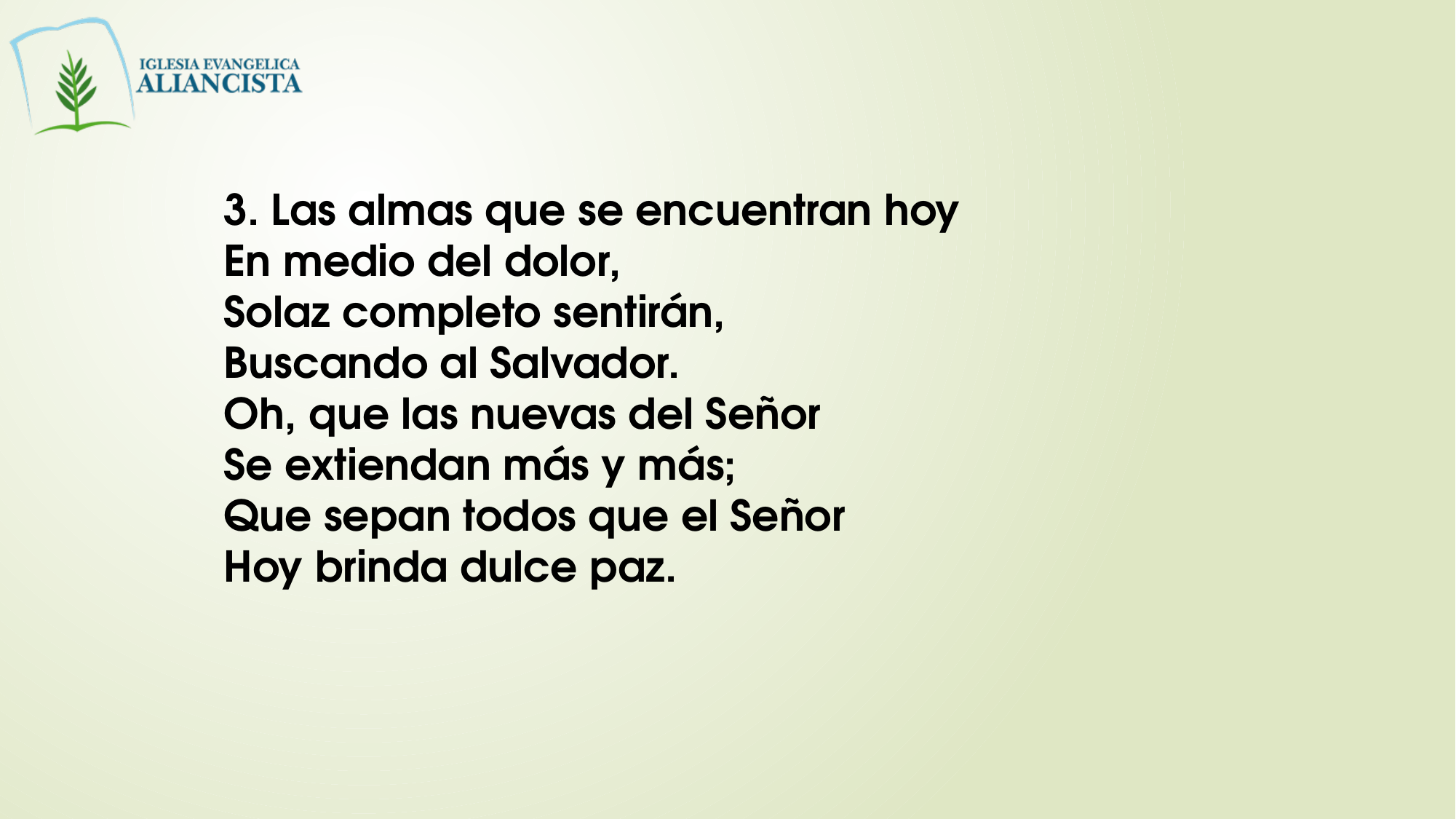

3. Las almas que se encuentran hoy
En medio del dolor,
Solaz completo sentirán,
Buscando al Salvador.
Oh, que las nuevas del Señor
Se extiendan más y más;
Que sepan todos que el Señor
Hoy brinda dulce paz.